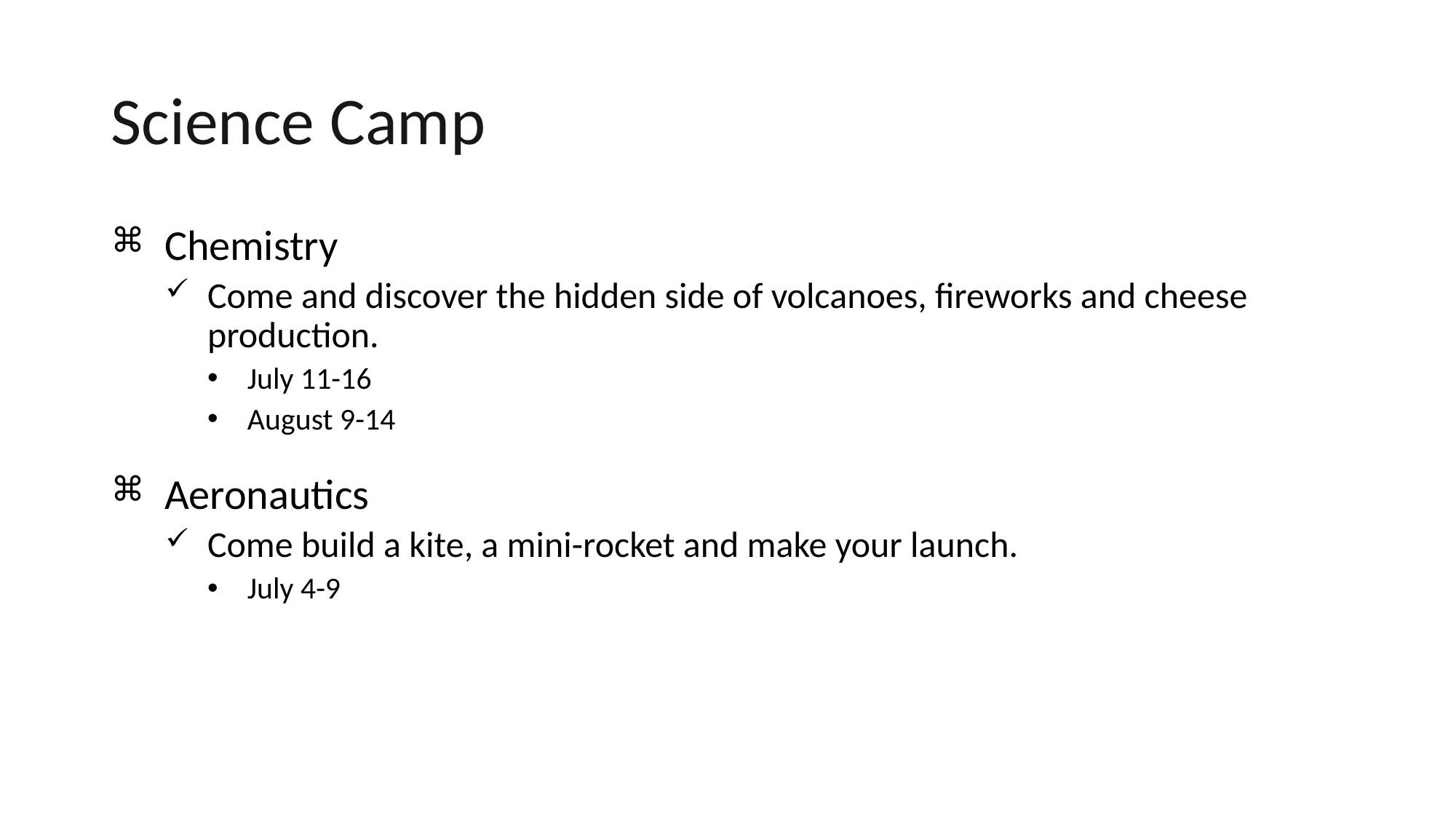

# Science Camp
Chemistry
Come and discover the hidden side of volcanoes, fireworks and cheese production.
July 11-16
August 9-14
Aeronautics
Come build a kite, a mini-rocket and make your launch.
July 4-9